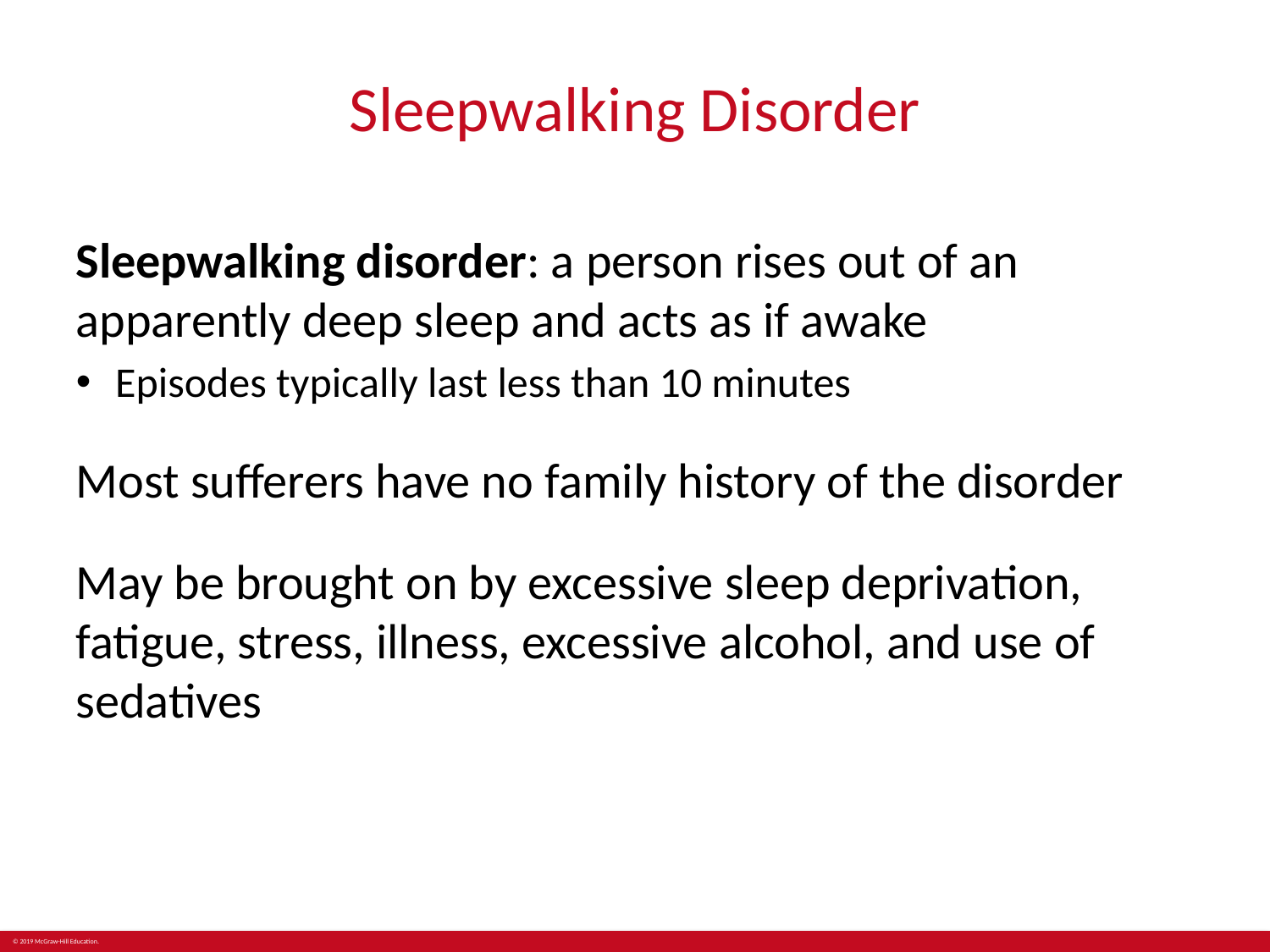

# Sleepwalking Disorder
Sleepwalking disorder: a person rises out of an apparently deep sleep and acts as if awake
Episodes typically last less than 10 minutes
Most sufferers have no family history of the disorder
May be brought on by excessive sleep deprivation, fatigue, stress, illness, excessive alcohol, and use of sedatives